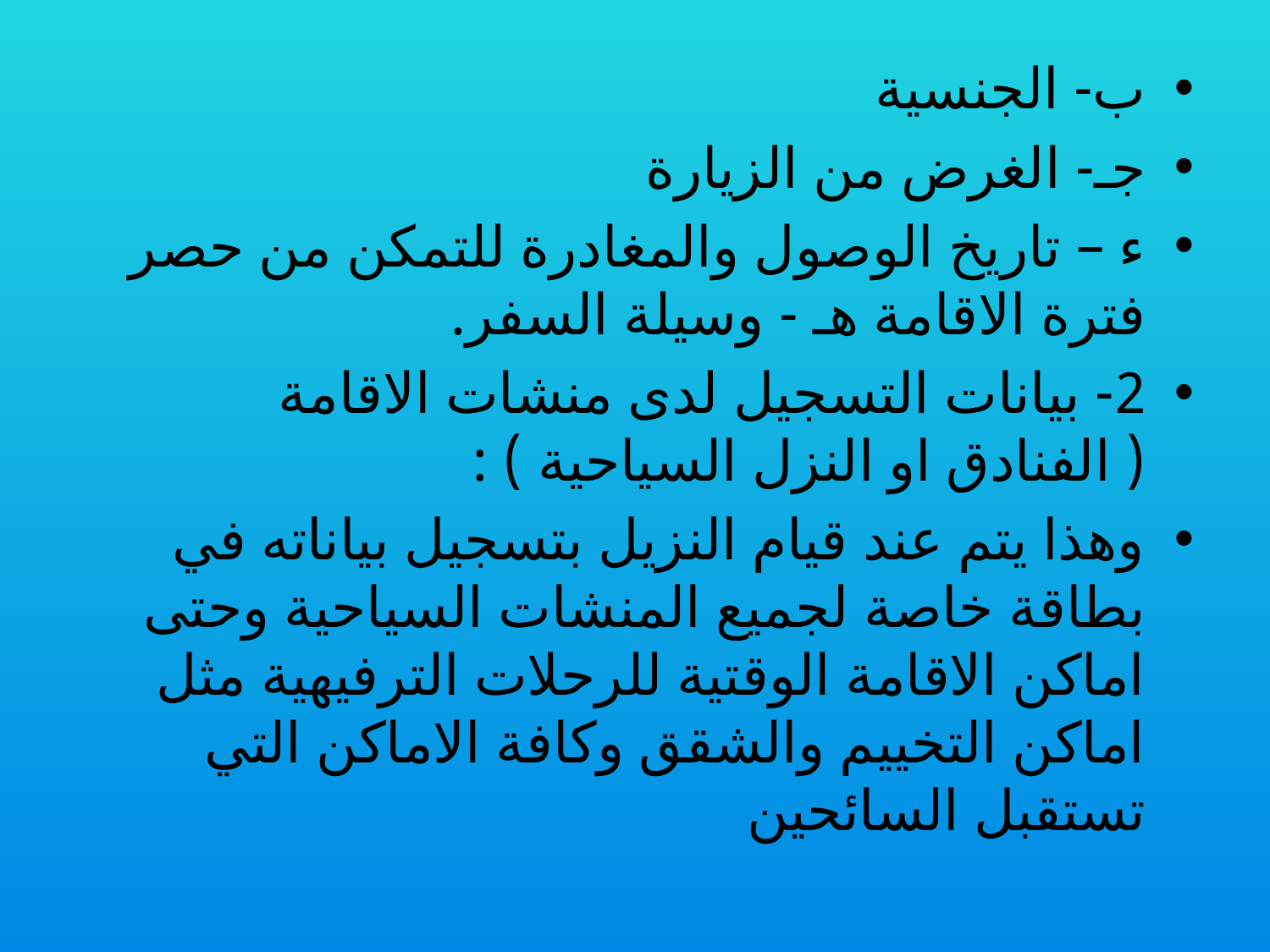

ب- الجنسية
جـ- الغرض من الزيارة
ء – تاريخ الوصول والمغادرة للتمكن من حصر فترة الاقامة هـ - وسيلة السفر.
2- بيانات التسجيل لدى منشات الاقامة ( الفنادق او النزل السياحية ) :
وهذا يتم عند قيام النزيل بتسجيل بياناته في بطاقة خاصة لجميع المنشات السياحية وحتى اماكن الاقامة الوقتية للرحلات الترفيهية مثل اماكن التخييم والشقق وكافة الاماكن التي تستقبل السائحين